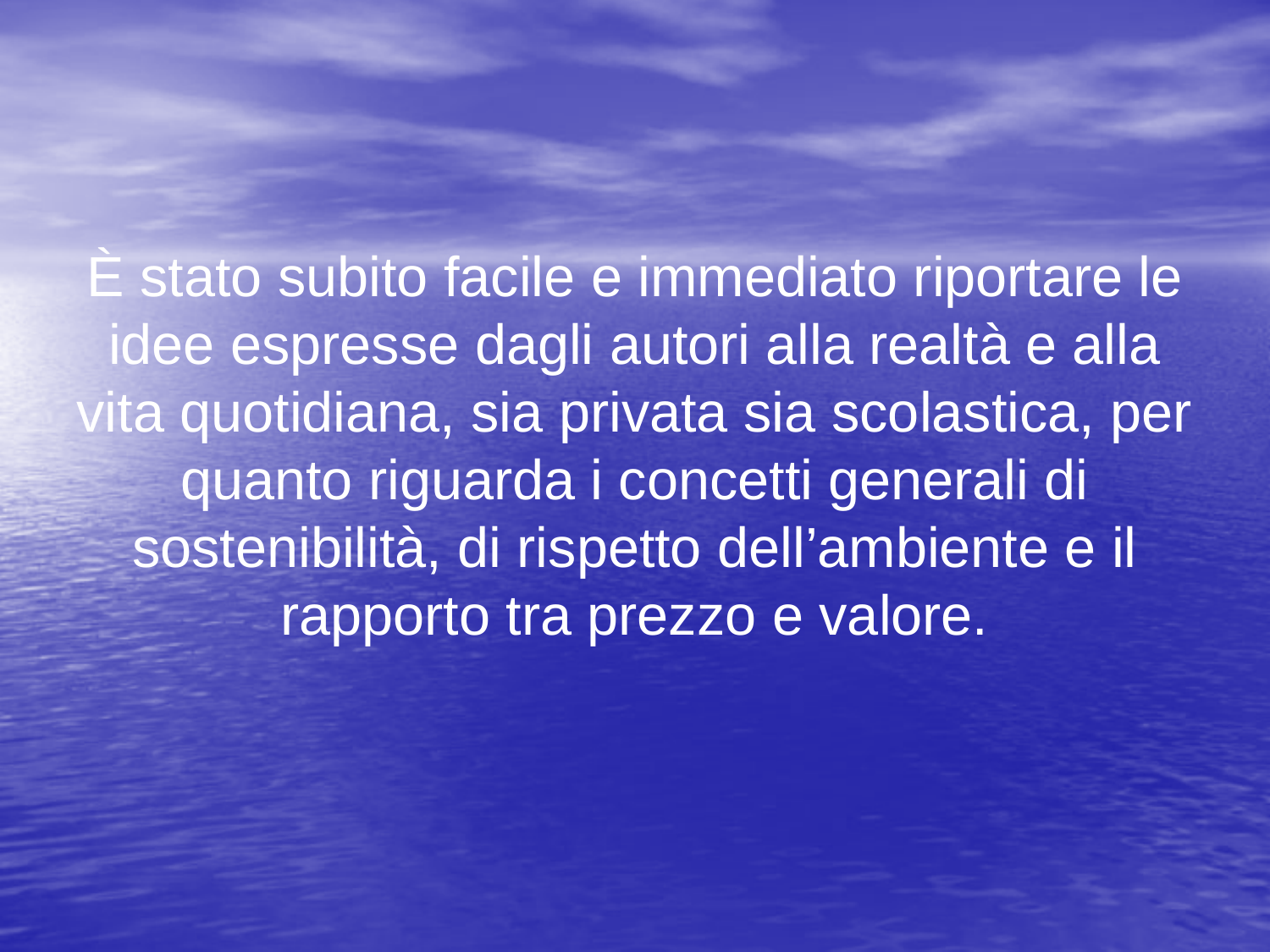

È stato subito facile e immediato riportare le idee espresse dagli autori alla realtà e alla vita quotidiana, sia privata sia scolastica, per quanto riguarda i concetti generali di sostenibilità, di rispetto dell’ambiente e il rapporto tra prezzo e valore.